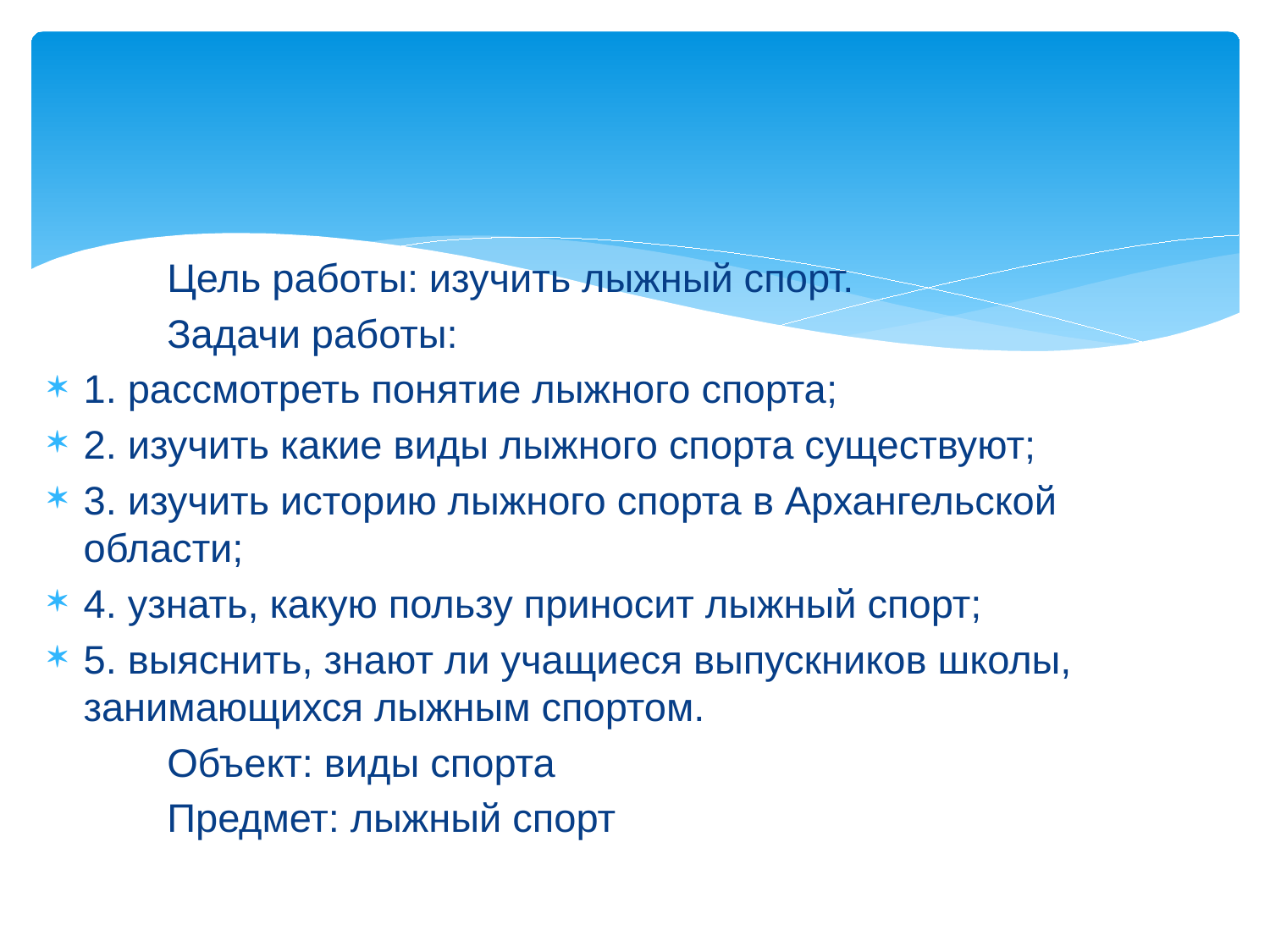

Цель работы: изучить лыжный спорт.
	Задачи работы:
1. рассмотреть понятие лыжного спорта;
2. изучить какие виды лыжного спорта существуют;
3. изучить историю лыжного спорта в Архангельской области;
4. узнать, какую пользу приносит лыжный спорт;
5. выяснить, знают ли учащиеся выпускников школы, занимающихся лыжным спортом.
	Объект: виды спорта
	Предмет: лыжный спорт